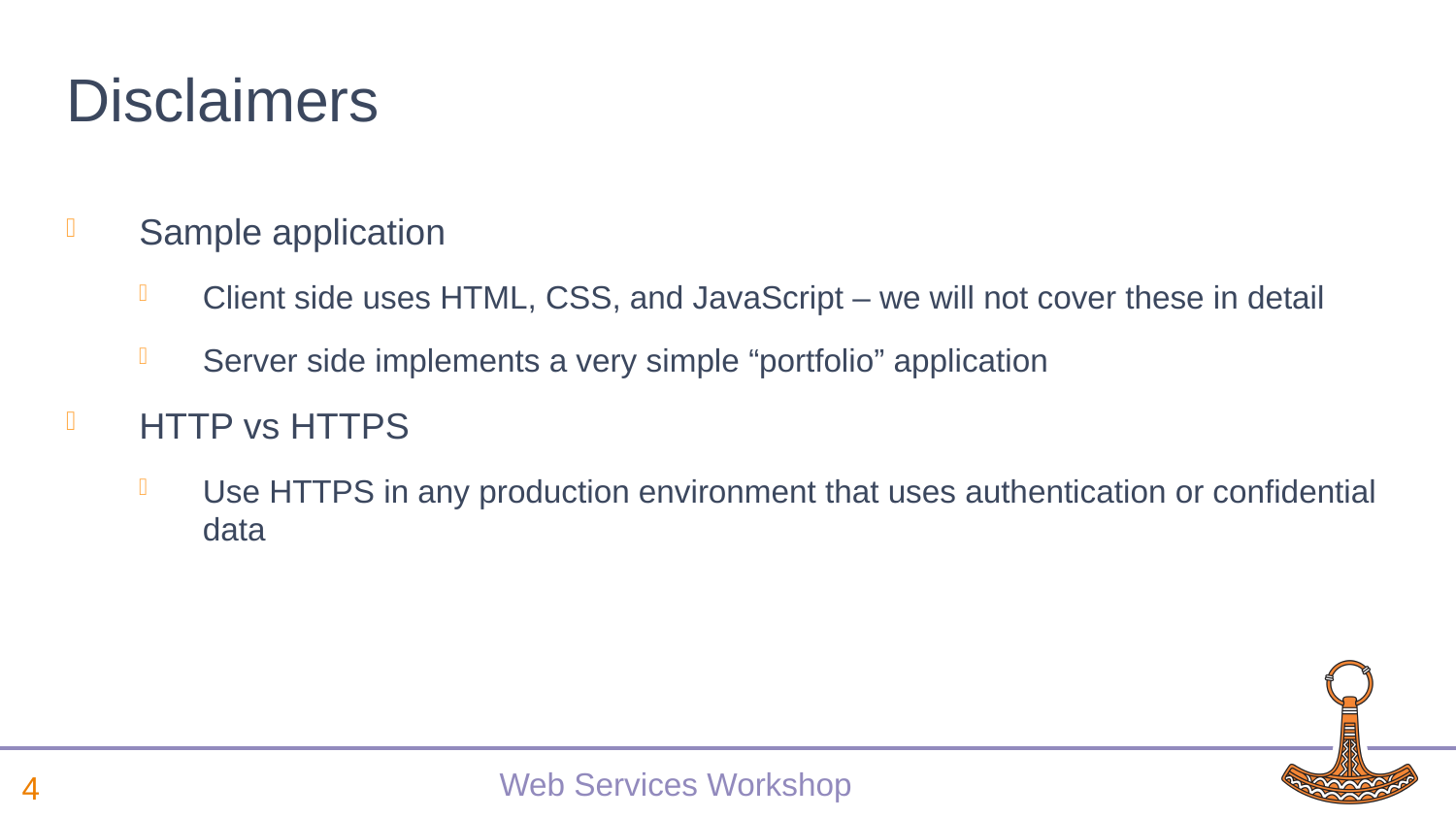

# Disclaimers
Sample application
Client side uses HTML, CSS, and JavaScript – we will not cover these in detail
Server side implements a very simple “portfolio” application
HTTP vs HTTPS
Use HTTPS in any production environment that uses authentication or confidential data